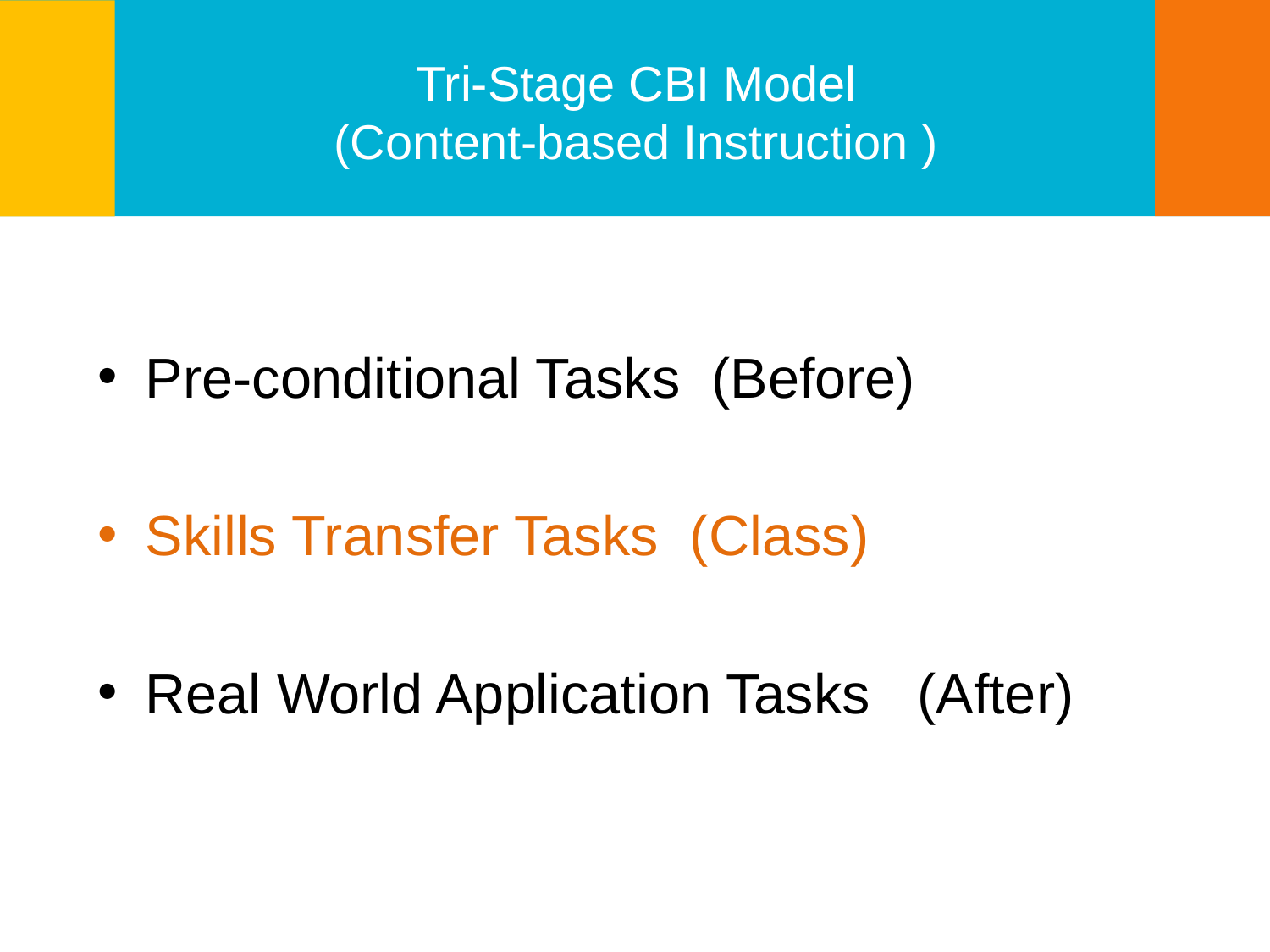

# Tri-Stage CBI Model (Content-based Instruction )

Pre-conditional Tasks  (Before)

Skills Transfer Tasks  (Class)

Real World Application Tasks   (After)